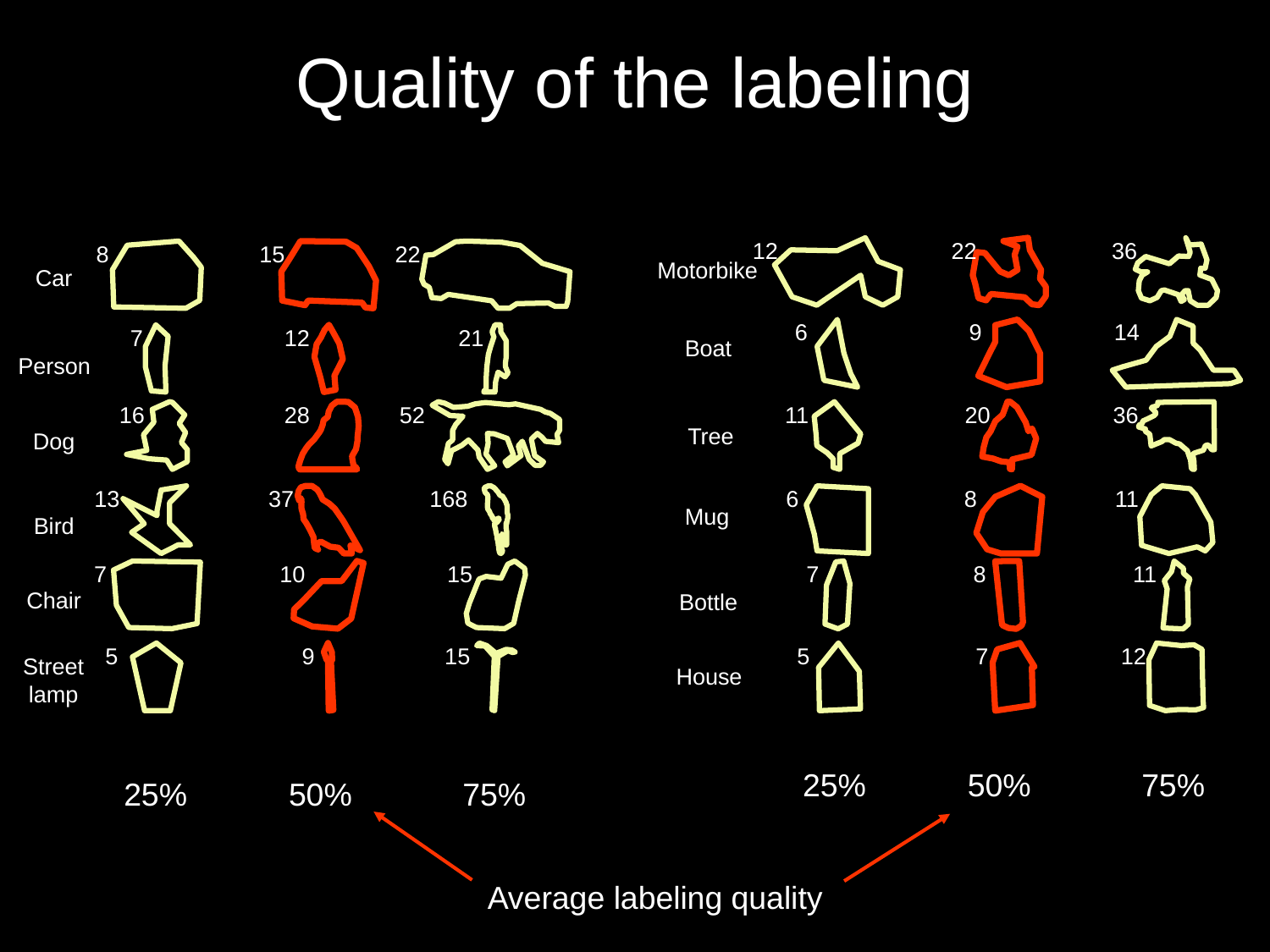

# Quality of the labeling
12
22
36

8
15
22

Motorbike
Car
6
9
14

7
12
21

Boat
Person
16
28
52
11
20
36

Tree
Dog
13
37
168
6
8
11

Mug
Bird
7
10
15
7
8
11

Chair
Bottle
5
9
15
5
7
12

Street
House
lamp
25%
50%
75%
25%
50%
75%

Average labeling quality